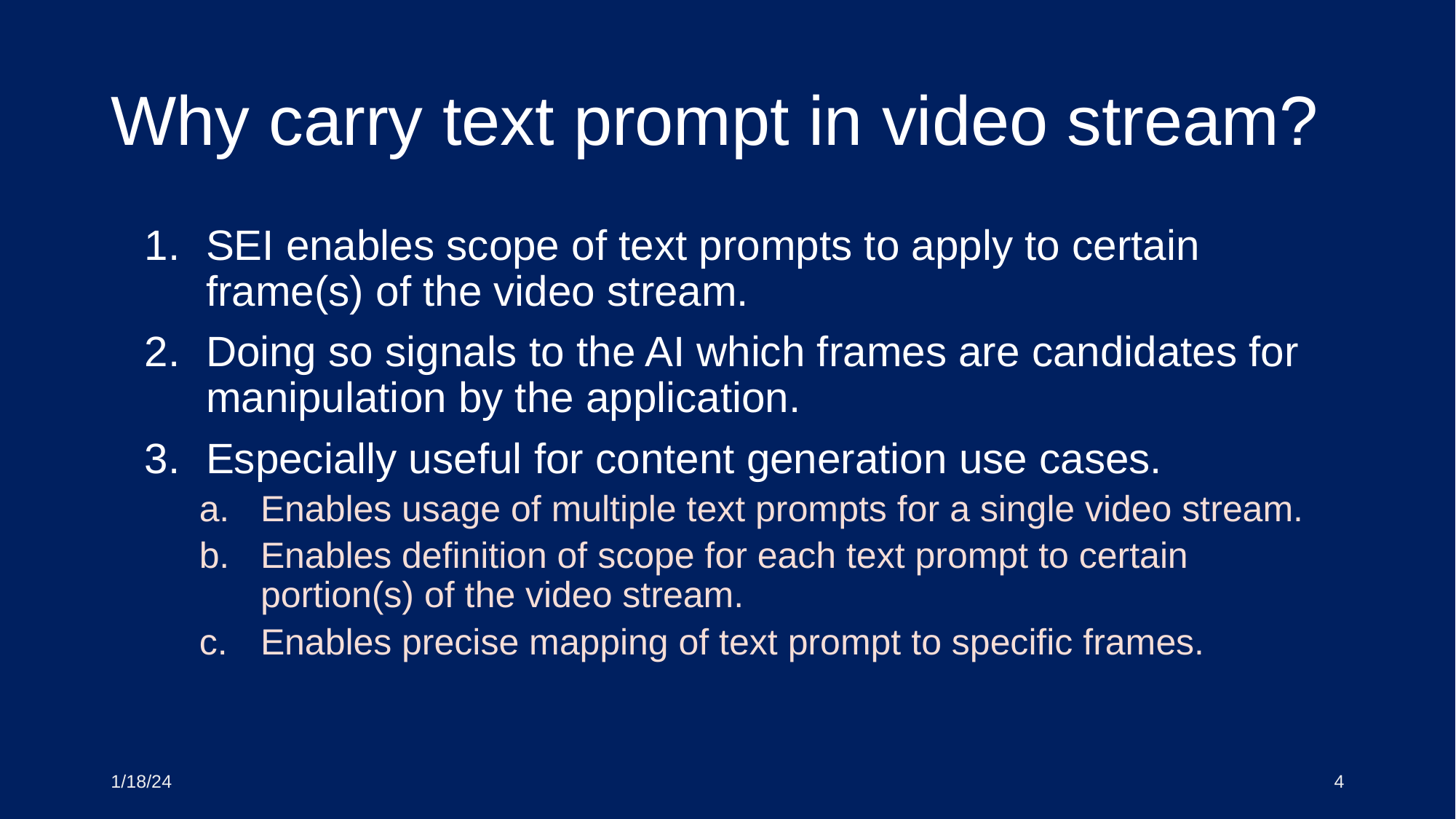

# Why carry text prompt in video stream?
SEI enables scope of text prompts to apply to certain frame(s) of the video stream.
Doing so signals to the AI which frames are candidates for manipulation by the application.
Especially useful for content generation use cases.
Enables usage of multiple text prompts for a single video stream.
Enables definition of scope for each text prompt to certain portion(s) of the video stream.
Enables precise mapping of text prompt to specific frames.
1/18/24
4